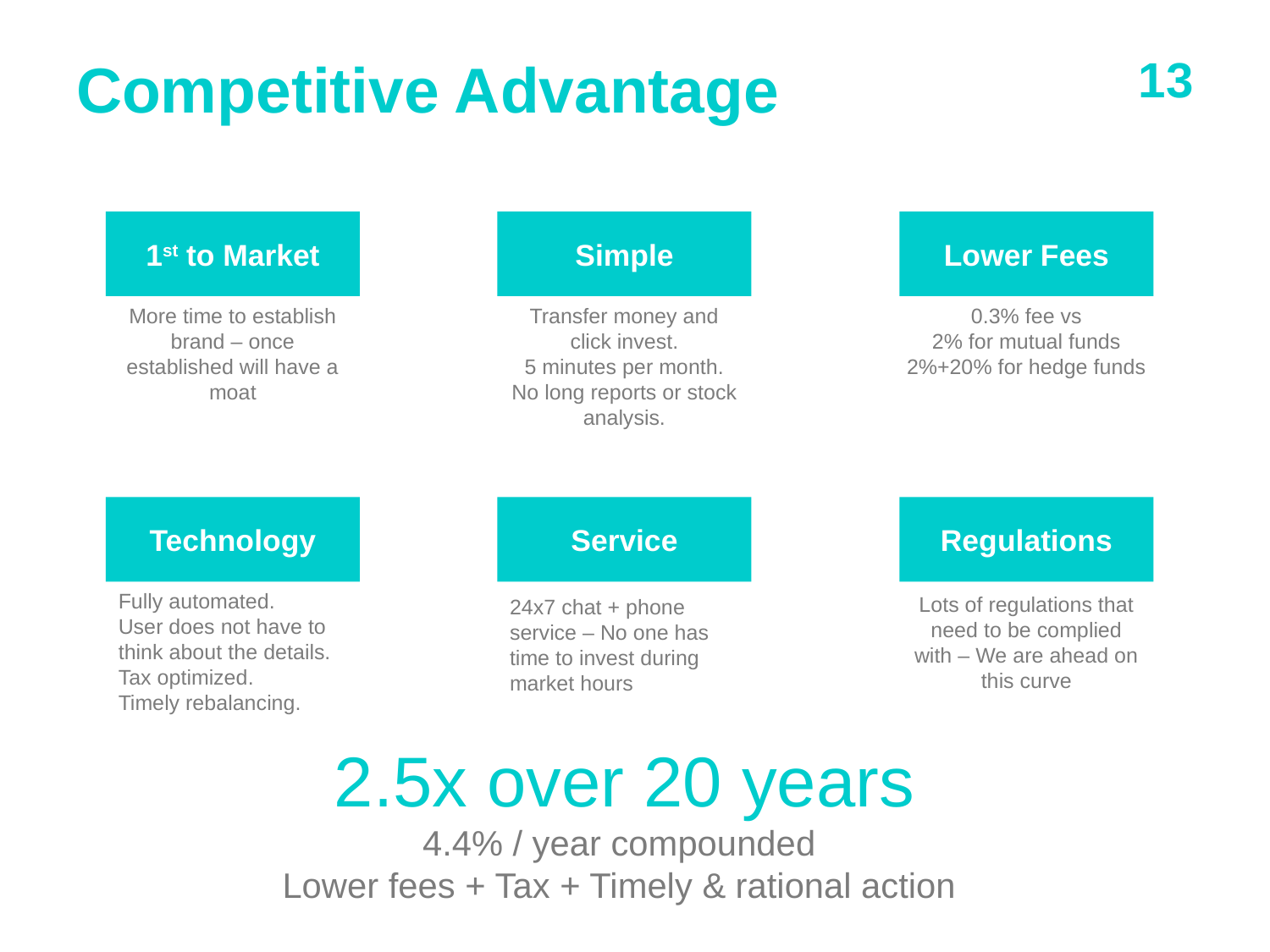

# Competitive Advantage
13
1st to Market
Simple
Lower Fees
More time to establish brand – once established will have a moat
Transfer money and click invest.
5 minutes per month.
No long reports or stock analysis.
0.3% fee vs
2% for mutual funds
2%+20% for hedge funds
Technology
Service
Regulations
Fully automated.
User does not have to think about the details.
Tax optimized.
Timely rebalancing.
Lots of regulations that need to be complied with – We are ahead on this curve
24x7 chat + phone service – No one has time to invest during market hours
2.5x over 20 years
4.4% / year compounded
Lower fees + Tax + Timely & rational action